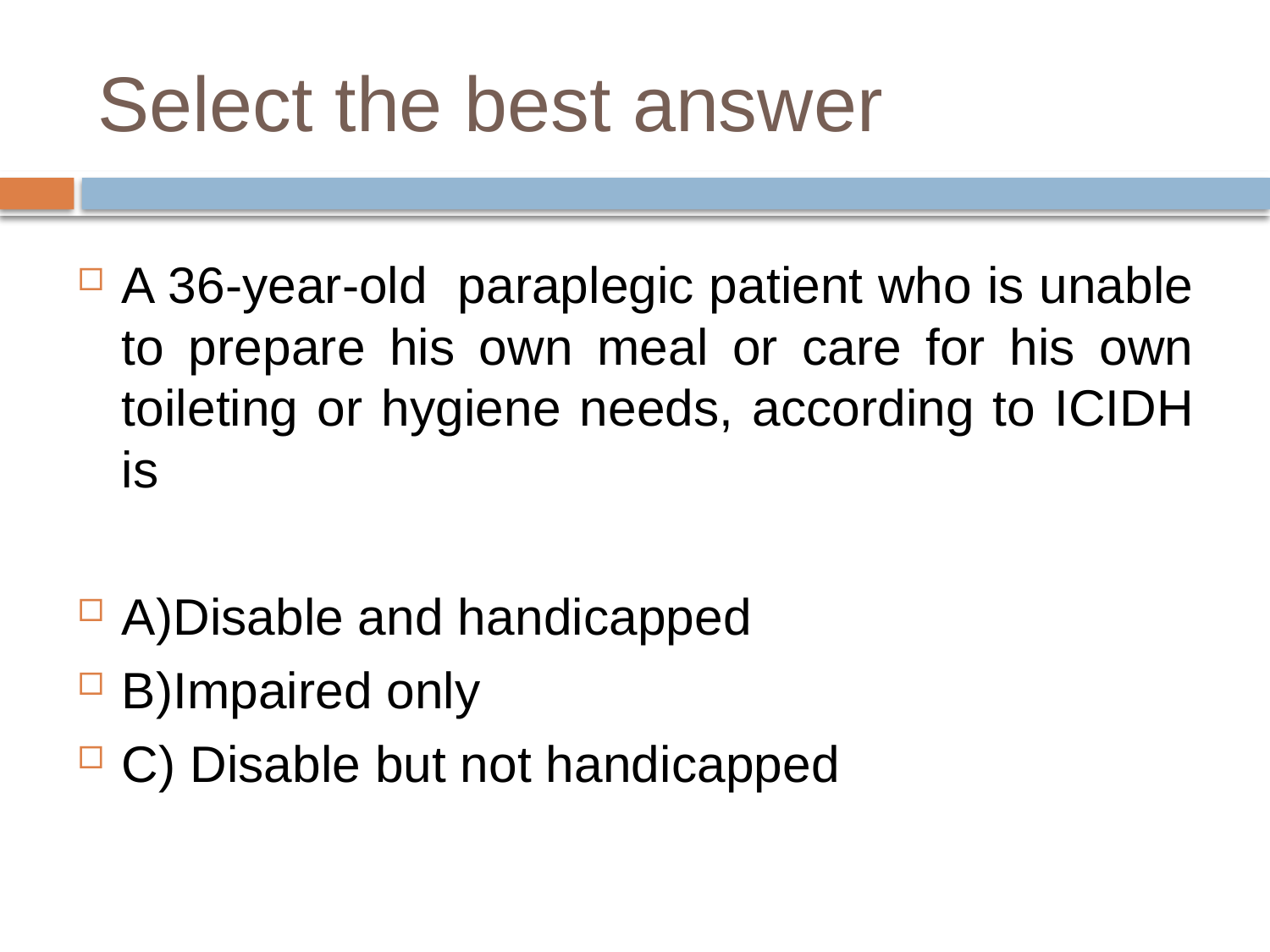

# Select the best answer
A 36-year-old  paraplegic patient who is unable to prepare his own meal or care for his own toileting or hygiene needs, according to ICIDH is

A)Disable and handicapped
B)Impaired only
C) Disable but not handicapped